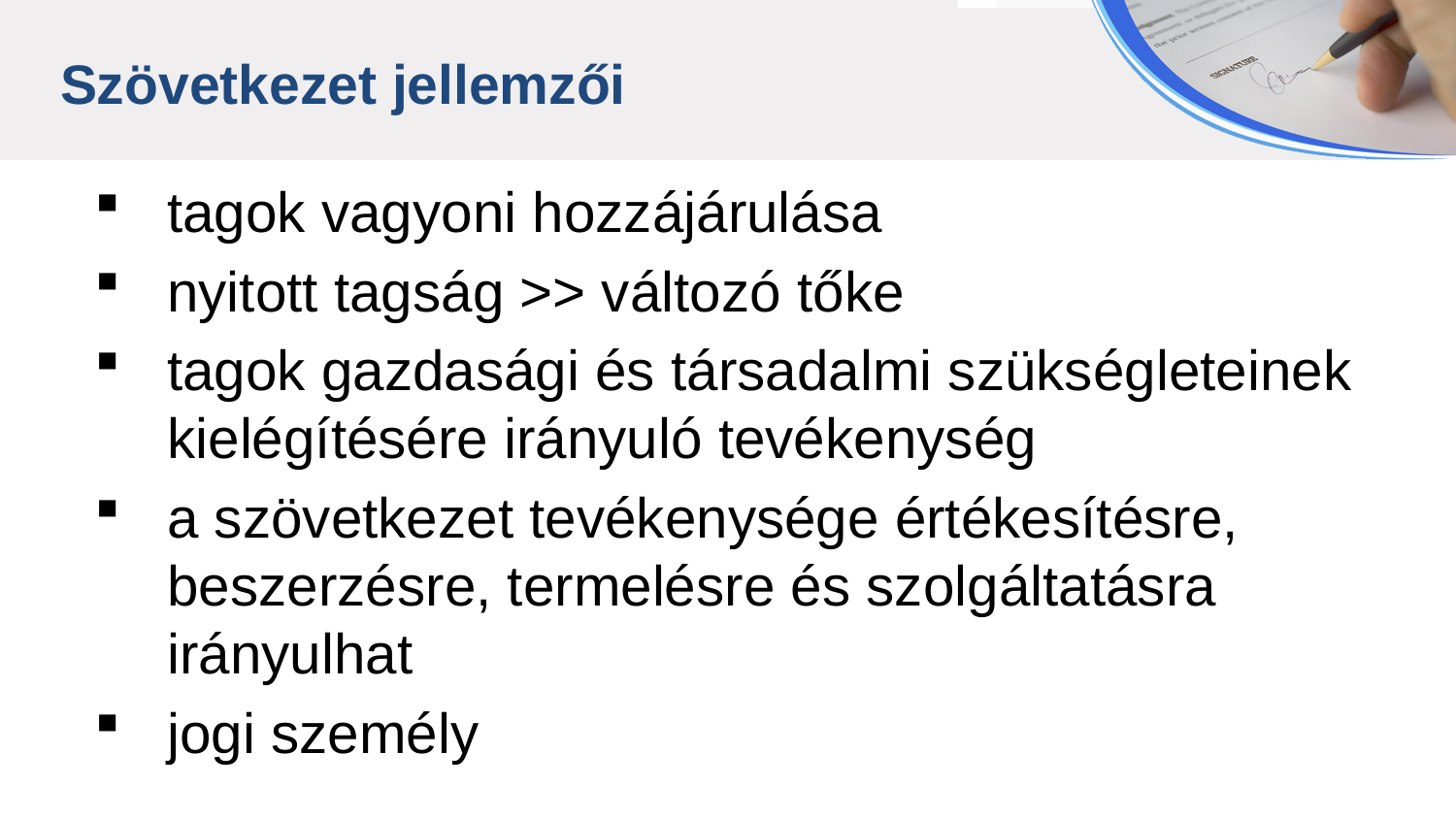

Szövetkezet jellemzői
tagok vagyoni hozzájárulása
nyitott tagság >> változó tőke
tagok gazdasági és társadalmi szükségleteinek kielégítésére irányuló tevékenység
a szövetkezet tevékenysége értékesítésre, beszerzésre, termelésre és szolgáltatásra irányulhat
jogi személy